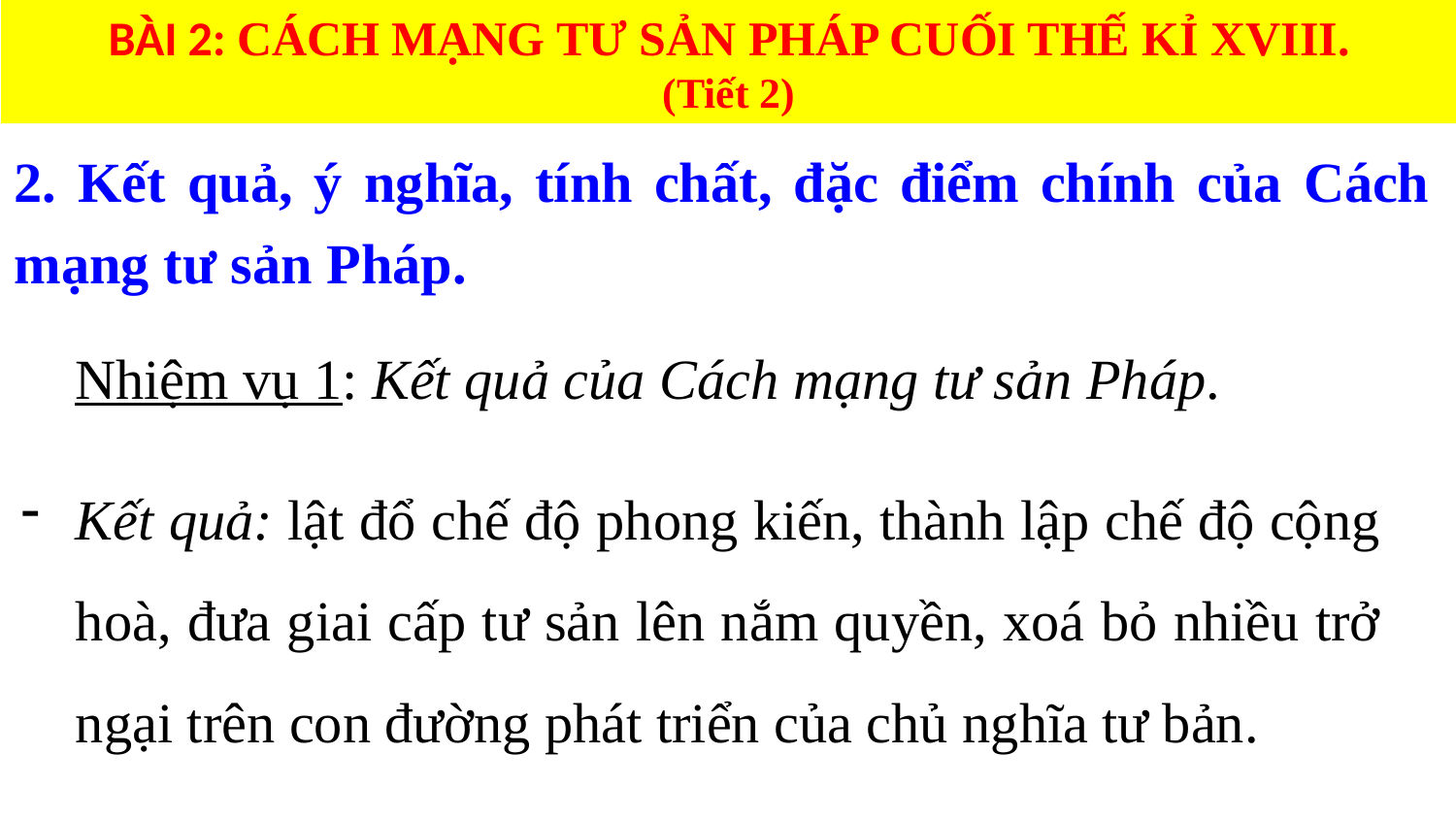

BÀI 2: CÁCH MẠNG TƯ SẢN PHÁP CUỐI THẾ KỈ XVIII.
(Tiết 2)
2. Kết quả, ý nghĩa, tính chất, đặc điểm chính của Cách mạng tư sản Pháp.
Nhiệm vụ 1: Kết quả của Cách mạng tư sản Pháp.
Kết quả: lật đổ chế độ phong kiến, thành lập chế độ cộng hoà, đưa giai cấp tư sản lên nắm quyền, xoá bỏ nhiều trở ngại trên con đường phát triển của chủ nghĩa tư bản.